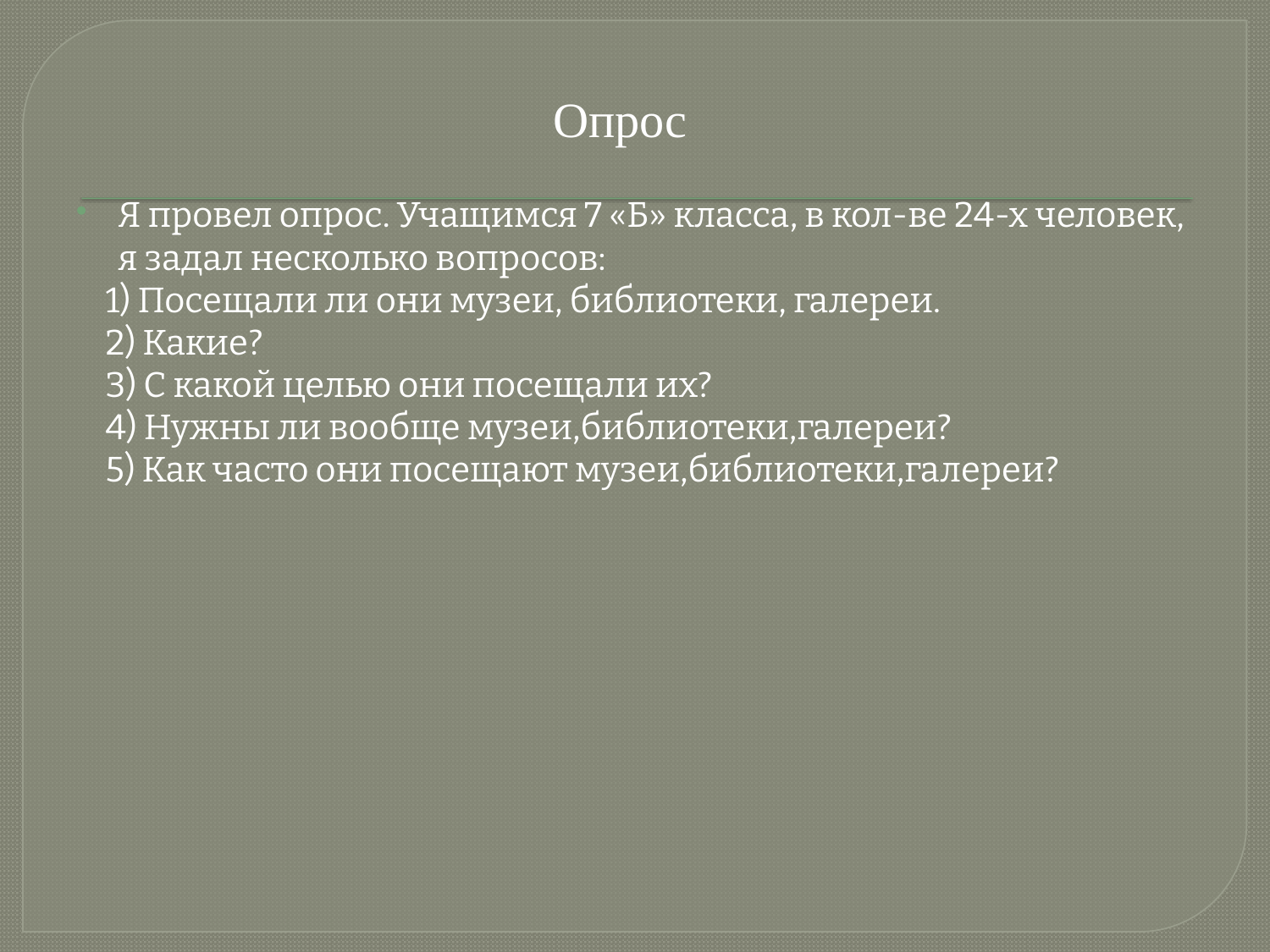

# Опрос
Я провел опрос. Учащимся 7 «Б» класса, в кол-ве 24-х человек,  я задал несколько вопросов:
    1) Посещали ли они музеи, библиотеки, галереи.
    2) Какие?
    3) С какой целью они посещали их?
    4) Нужны ли вообще музеи,библиотеки,галереи?
    5) Как часто они посещают музеи,библиотеки,галереи?